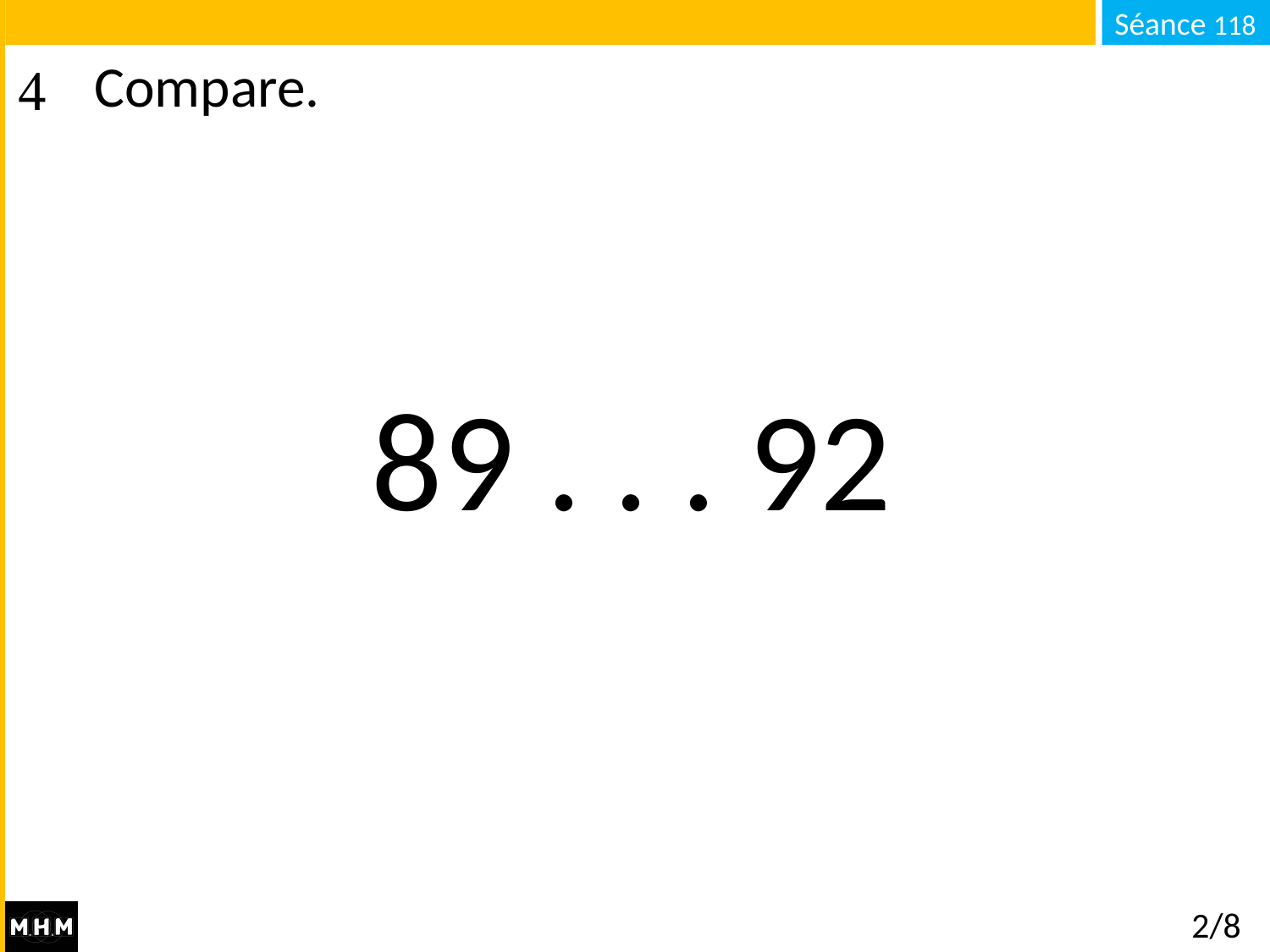

# Compare.
89 . . . 92
2/8